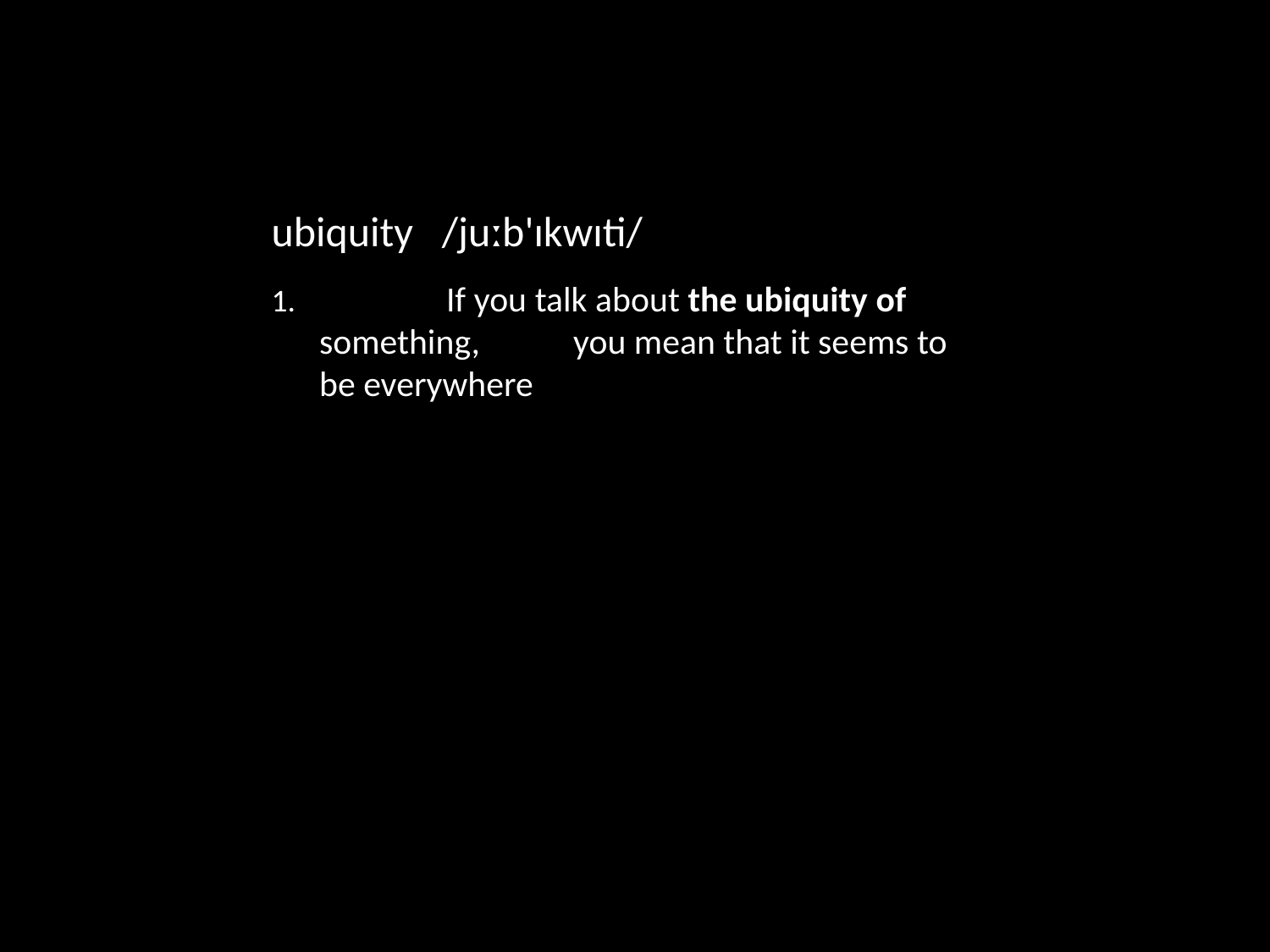

ubiquity   /juːb'ɪkwɪti/
	If you talk about the ubiquity of something, 	you mean that it seems to be everywhere